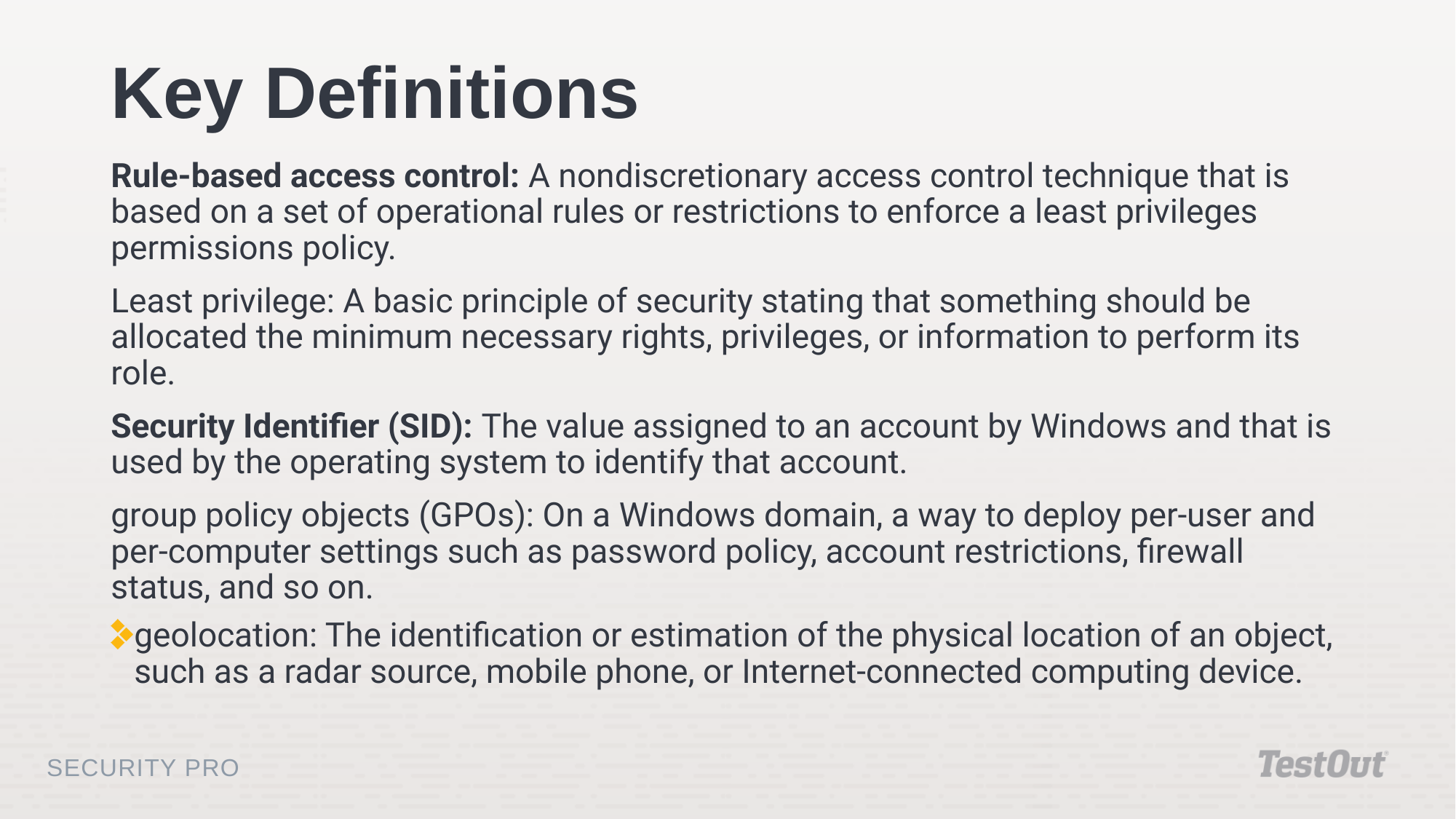

# Key Definitions
Rule-based access control: A nondiscretionary access control technique that is based on a set of operational rules or restrictions to enforce a least privileges permissions policy.
Least privilege: A basic principle of security stating that something should be allocated the minimum necessary rights, privileges, or information to perform its role.
Security Identifier (SID): The value assigned to an account by Windows and that is used by the operating system to identify that account.
group policy objects (GPOs): On a Windows domain, a way to deploy per-user and per-computer settings such as password policy, account restrictions, firewall status, and so on.
geolocation: The identification or estimation of the physical location of an object, such as a radar source, mobile phone, or Internet-connected computing device.
Security Pro